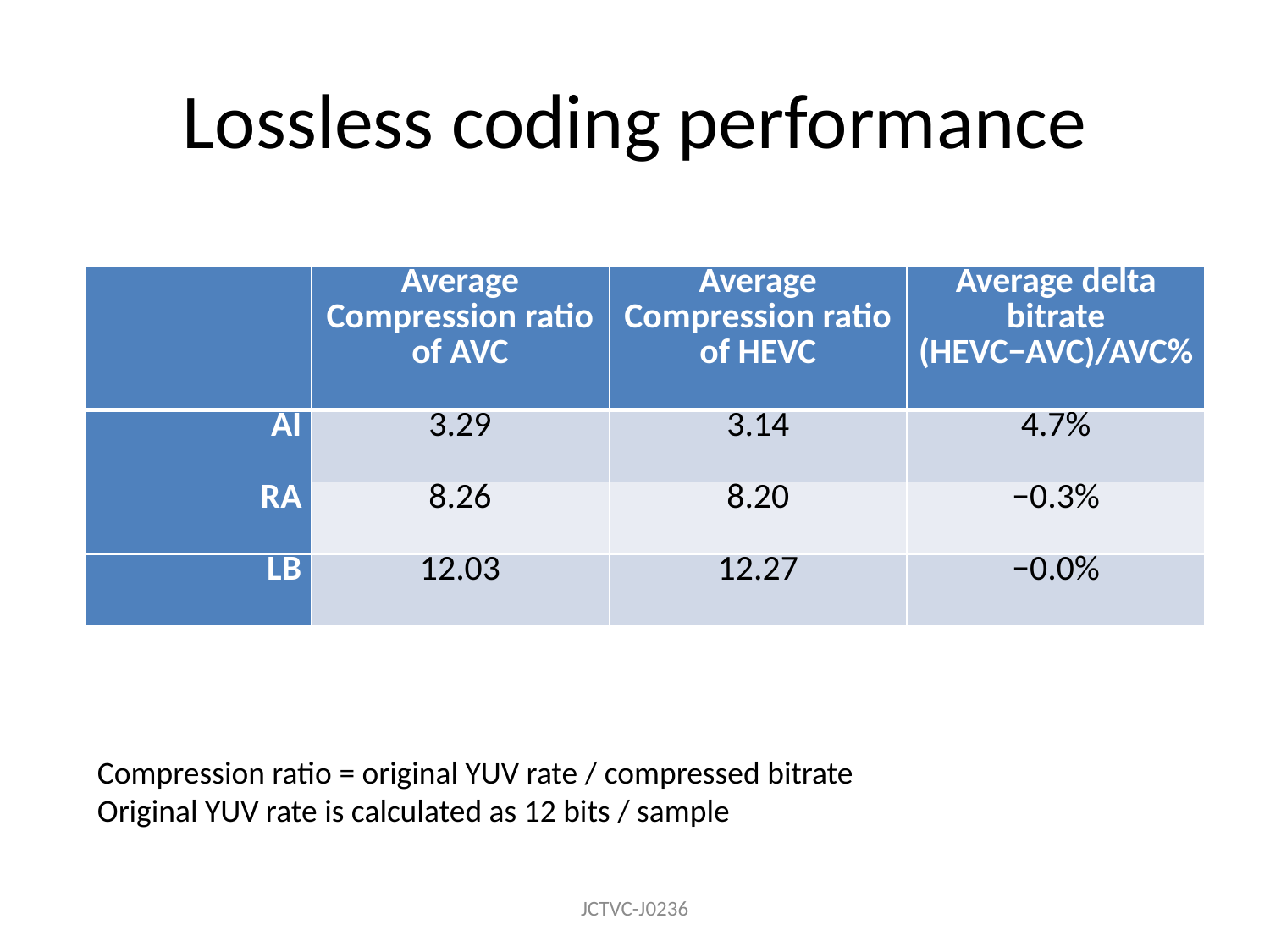

# Lossless coding performance
|  | Average Compression ratio of AVC | Average Compression ratio of HEVC | Average delta bitrate (HEVC−AVC)/AVC% |
| --- | --- | --- | --- |
| AI | 3.29 | 3.14 | 4.7% |
| RA | 8.26 | 8.20 | −0.3% |
| LB | 12.03 | 12.27 | −0.0% |
Compression ratio = original YUV rate / compressed bitrate
Original YUV rate is calculated as 12 bits / sample
JCTVC-J0236